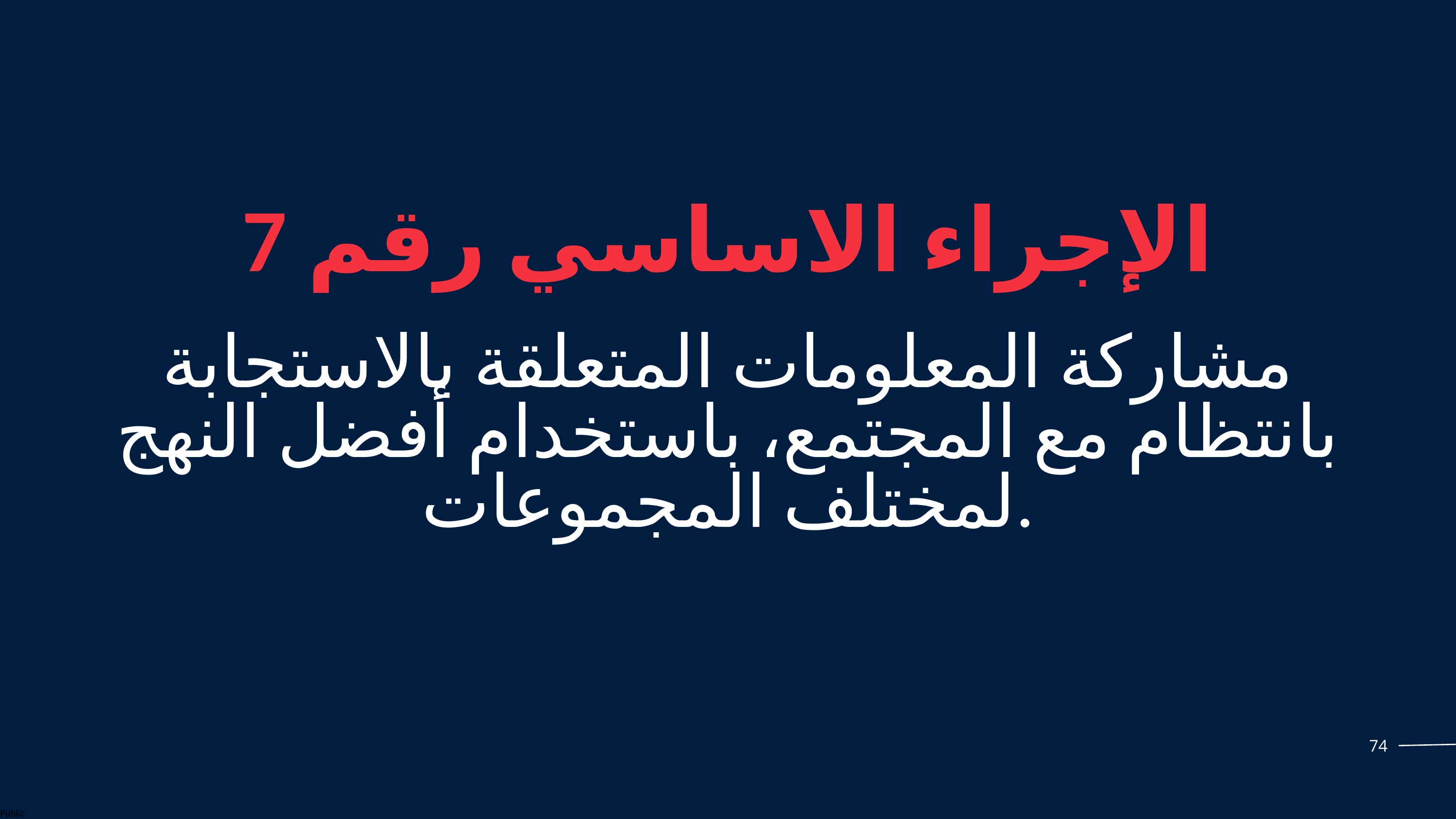

الإجراء الاساسي رقم 7

مشاركة المعلومات المتعلقة بالاستجابة بانتظام مع المجتمع، باستخدام أفضل النهج لمختلف المجموعات.